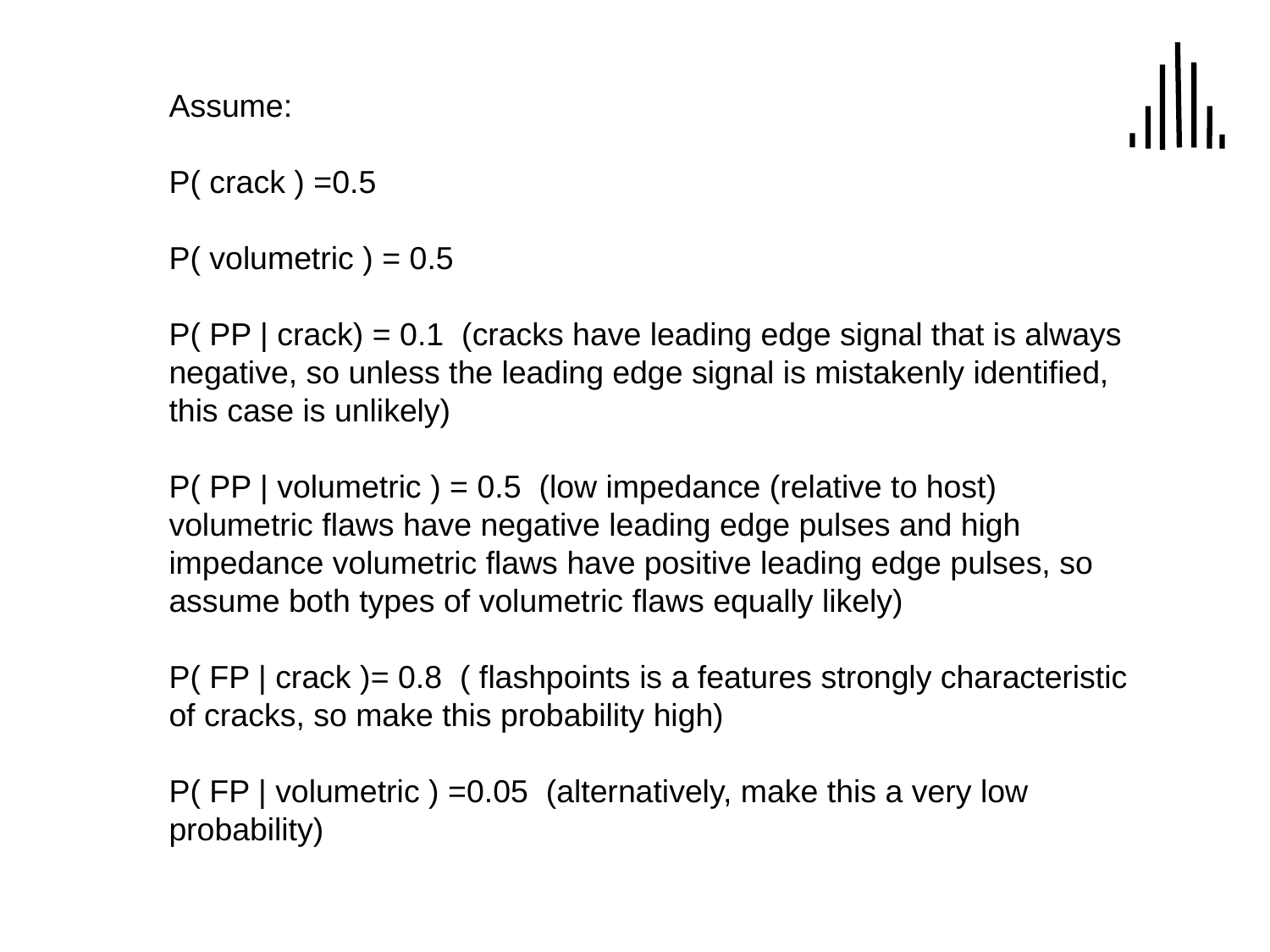

Assume:

P( crack ) =0.5

P( volumetric ) = 0.5

P( PP | crack) = 0.1  (cracks have leading edge signal that is always  negative, so unless the leading edge signal is mistakenly identified, this case is unlikely)

P( PP | volumetric ) = 0.5  (low impedance (relative to host) volumetric flaws have negative leading edge pulses and high impedance volumetric flaws have positive leading edge pulses, so assume both types of volumetric flaws equally likely)

P( FP | crack )= 0.8  ( flashpoints is a features strongly characteristic of cracks, so make this probability high)

P( FP | volumetric ) =0.05  (alternatively, make this a very low probability)